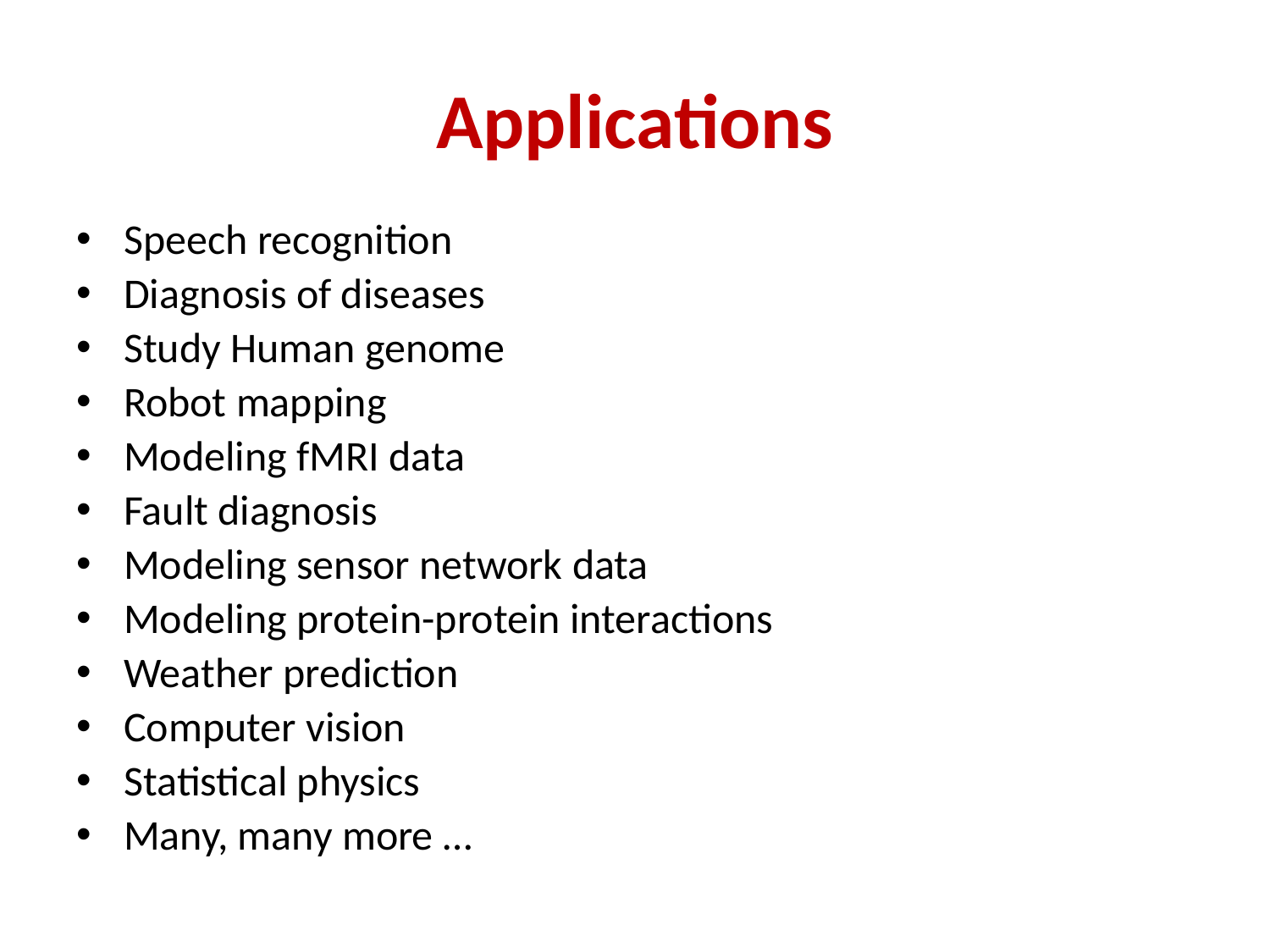

# Applications
Speech recognition
Diagnosis of diseases
Study Human genome
Robot mapping
Modeling fMRI data
Fault diagnosis
Modeling sensor network data
Modeling protein-protein interactions
Weather prediction
Computer vision
Statistical physics
Many, many more …